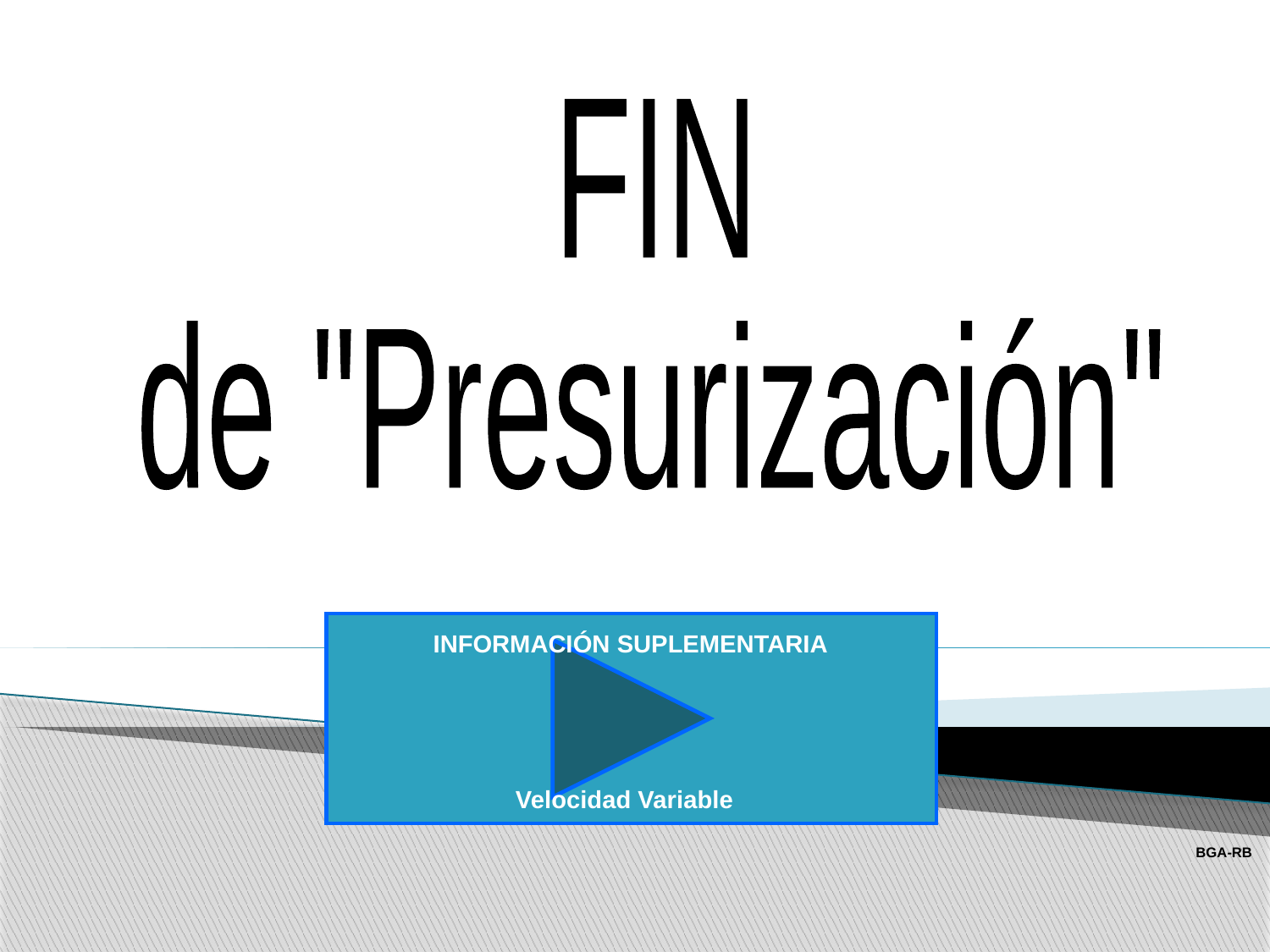

FIN
de "Presurización"

INFORMACIÓN SUPLEMENTARIA
Velocidad Variable
BGA-RB